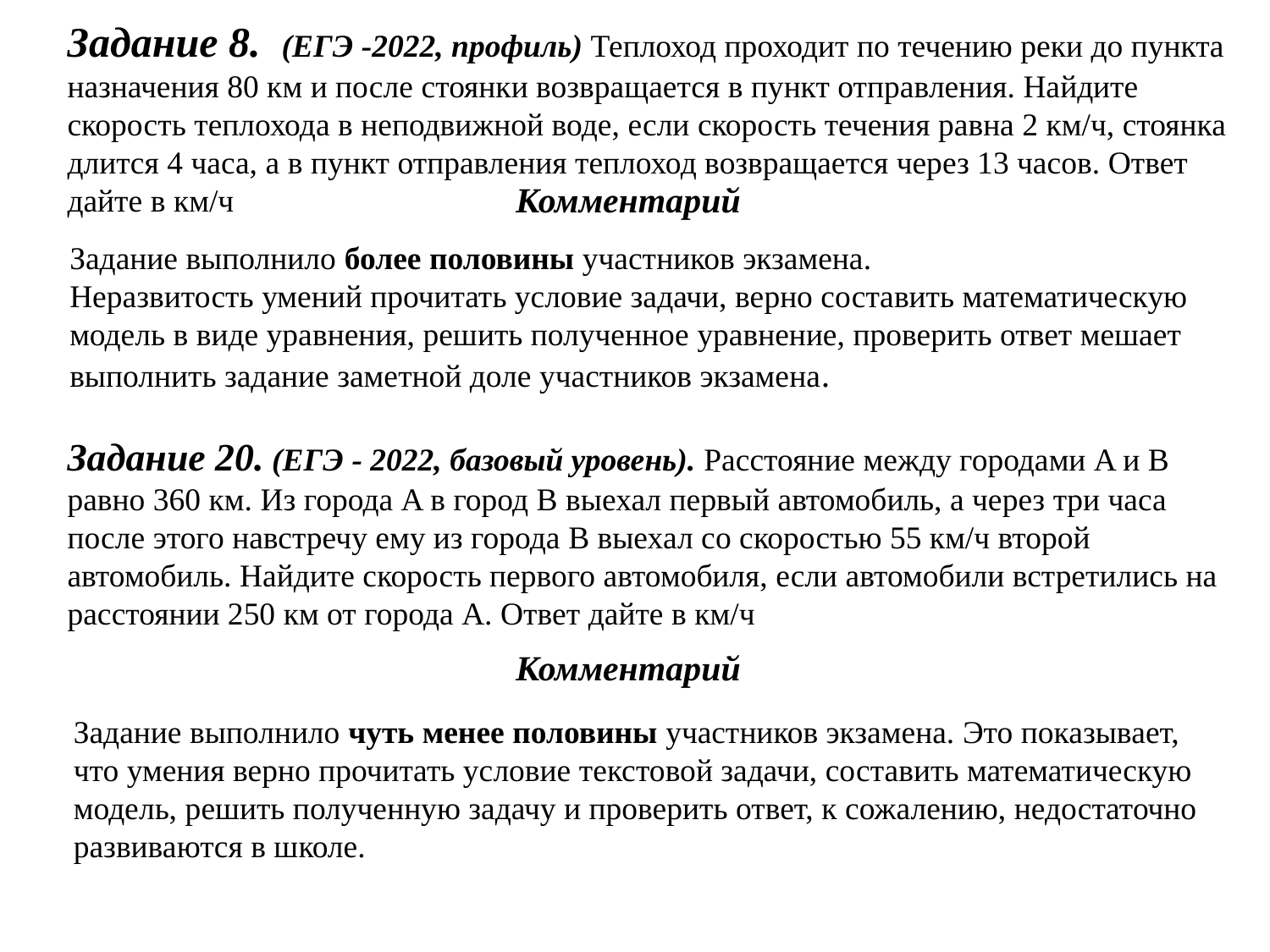

Задание 8.  (ЕГЭ -2022, профиль) Теплоход проходит по течению реки до пункта назначения 80 км и после стоянки возвращается в пункт отправления. Найдите скорость теплохода в неподвижной воде, если скорость течения равна 2 км/ч, стоянка длится 4 часа, а в пункт отправления теплоход возвращается через 13 часов. Ответ дайте в км/ч
Комментарий
Задание выполнило более половины участников экзамена.
Неразвитость умений прочитать условие задачи, верно составить математическую модель в виде уравнения, решить полученное уравнение, проверить ответ мешает выполнить задание заметной доле участников экзамена.
Задание 20. (ЕГЭ - 2022, базовый уровень). Расстояние между городами A и B равно 360 км. Из города A в город B выехал первый автомобиль, а через три часа после этого навстречу ему из города B выехал со скоростью 55 км/ч второй автомобиль. Найдите скорость первого автомобиля, если автомобили встретились на расстоянии 250 км от города A. Ответ дайте в км/ч
Комментарий
Задание выполнило чуть менее половины участников экзамена. Это показывает, что умения верно прочитать условие текстовой задачи, составить математическую модель, решить полученную задачу и проверить ответ, к сожалению, недостаточно развиваются в школе.